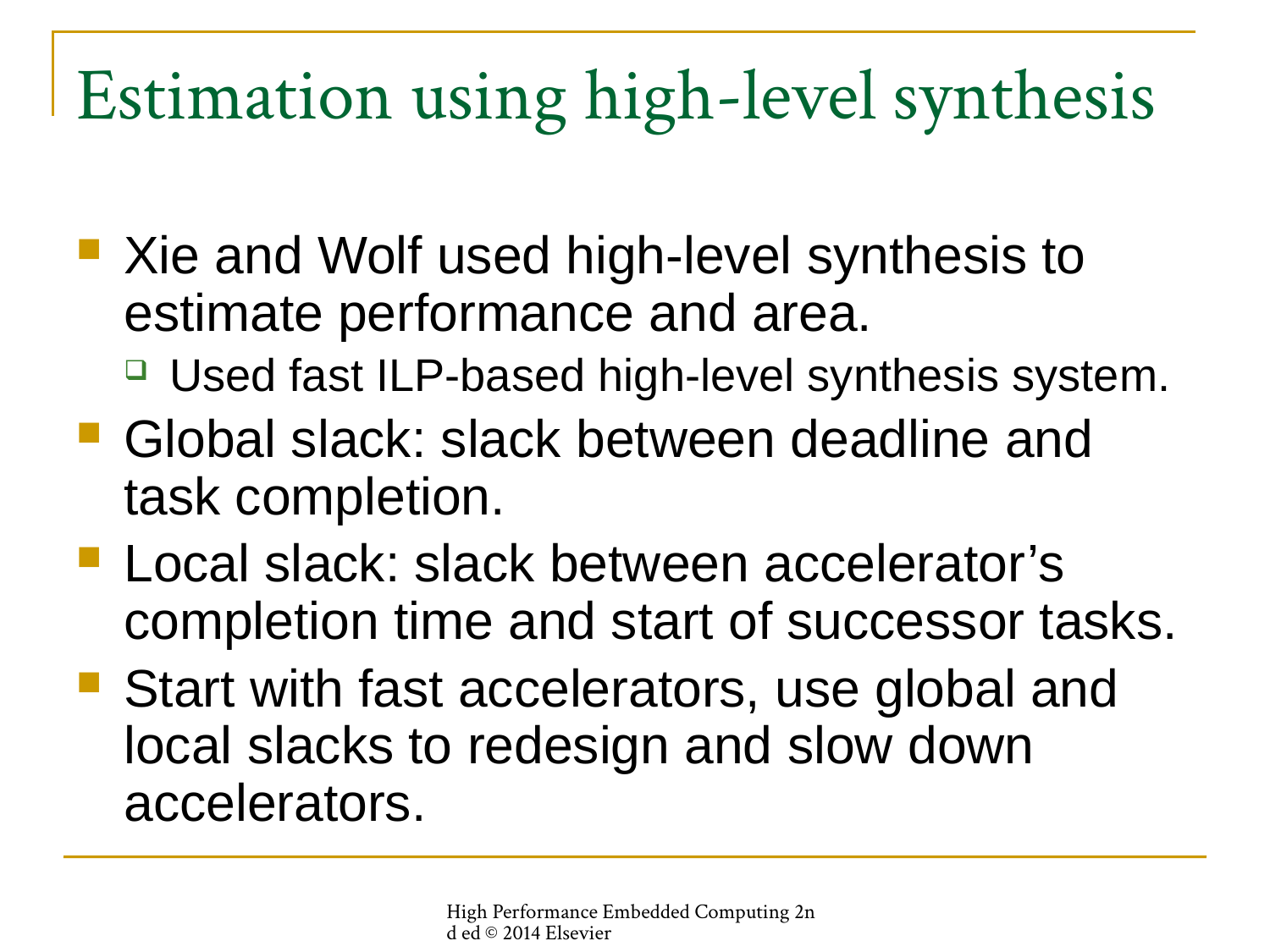

# Estimation using high-level synthesis
Xie and Wolf used high-level synthesis to estimate performance and area.
Used fast ILP-based high-level synthesis system.
Global slack: slack between deadline and task completion.
Local slack: slack between accelerator’s completion time and start of successor tasks.
Start with fast accelerators, use global and local slacks to redesign and slow down accelerators.
High Performance Embedded Computing 2nd ed © 2014 Elsevier